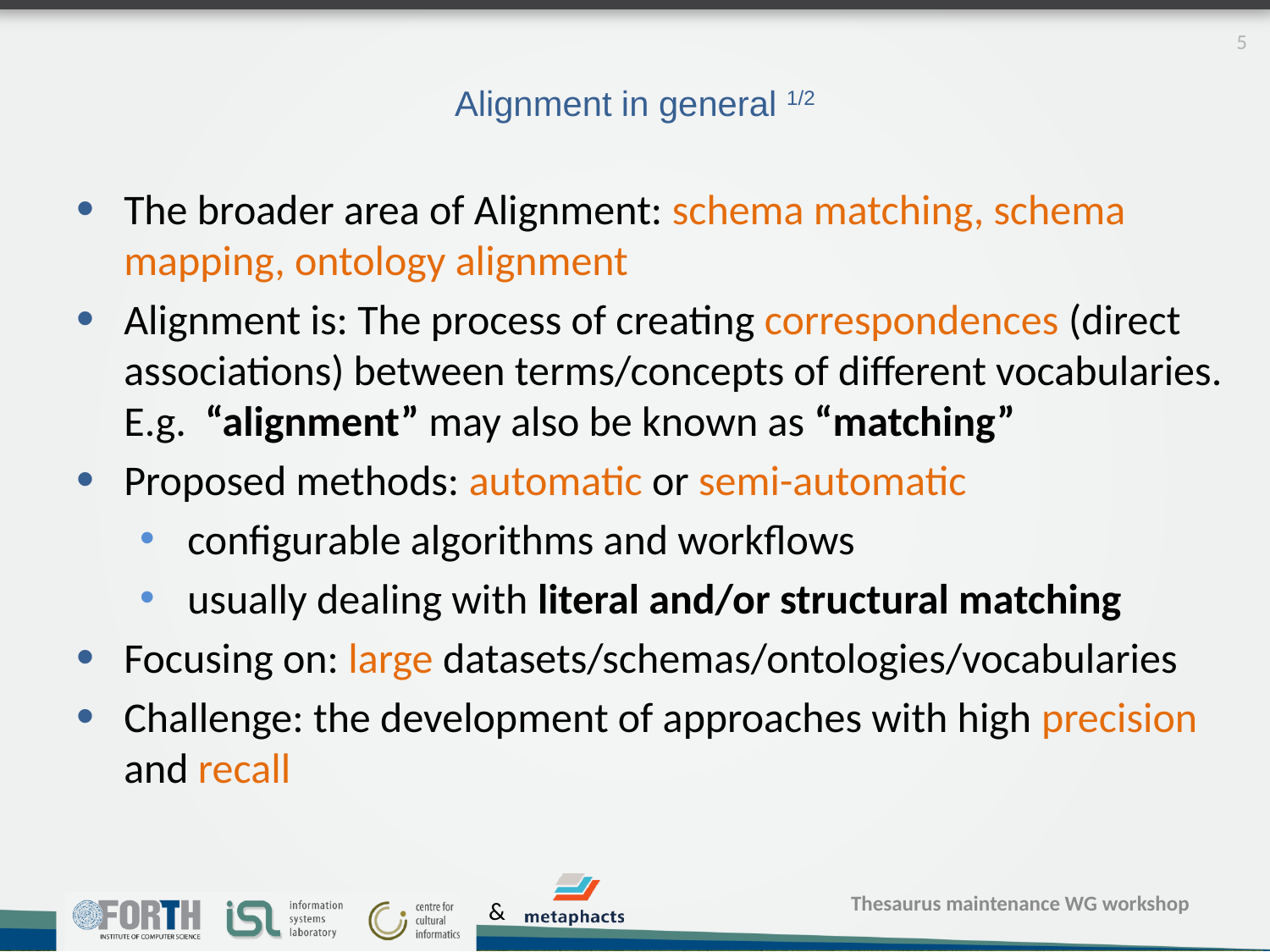

5
# Alignment in general 1/2
The broader area of Alignment: schema matching, schema mapping, ontology alignment
Alignment is: The process of creating correspondences (direct associations) between terms/concepts of different vocabularies.  E.g.  “alignment” may also be known as “matching”
Proposed methods: automatic or semi-automatic
configurable algorithms and workflows
usually dealing with literal and/or structural matching
Focusing on: large datasets/schemas/ontologies/vocabularies
Challenge: the development of approaches with high precision and recall
Thesaurus maintenance WG workshop